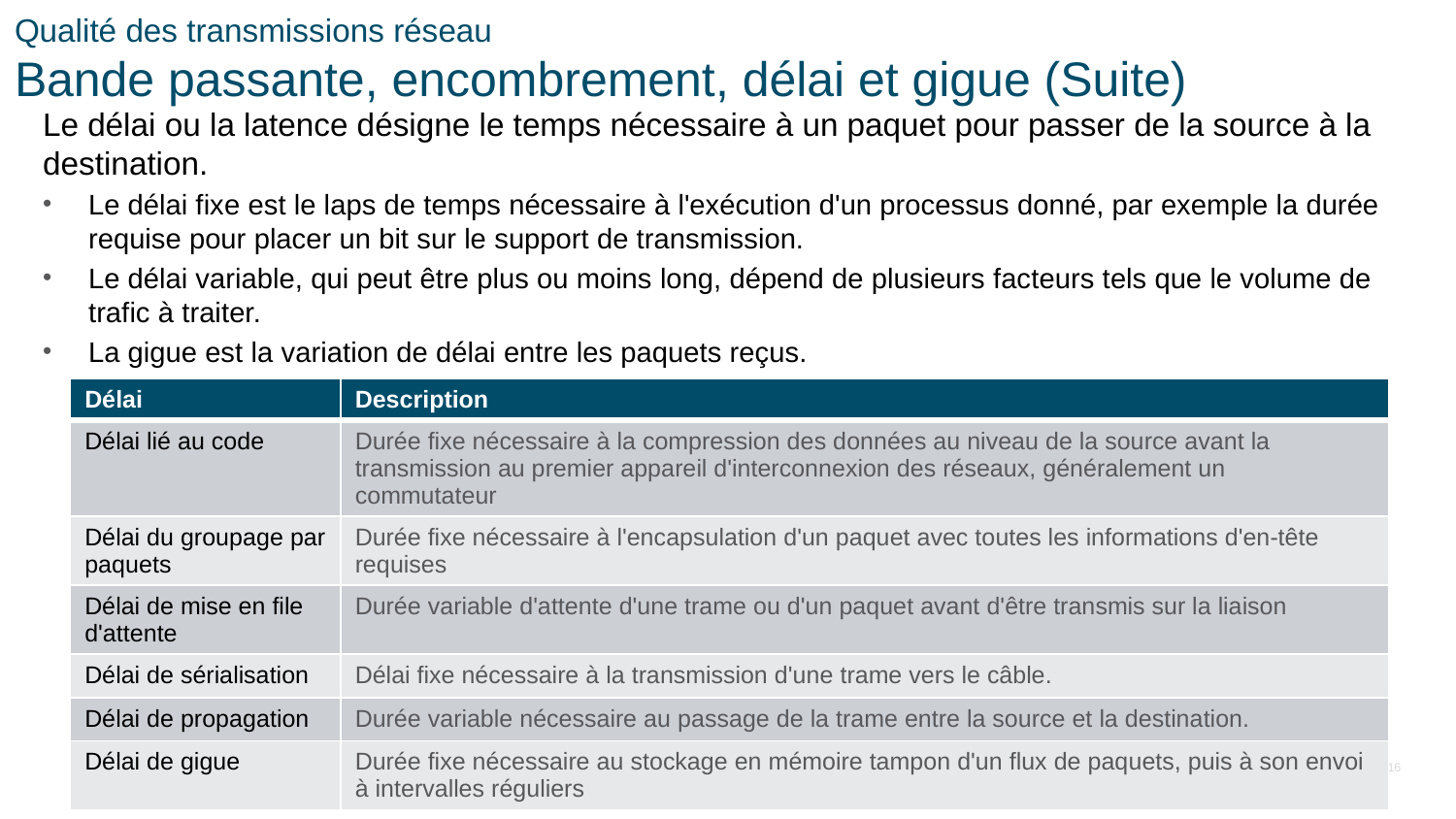

# Qualité des transmissions réseau Bande passante, encombrement, délai et gigue (Suite)
Le délai ou la latence désigne le temps nécessaire à un paquet pour passer de la source à la destination.
Le délai fixe est le laps de temps nécessaire à l'exécution d'un processus donné, par exemple la durée requise pour placer un bit sur le support de transmission.
Le délai variable, qui peut être plus ou moins long, dépend de plusieurs facteurs tels que le volume de trafic à traiter.
La gigue est la variation de délai entre les paquets reçus.
| Délai | Description |
| --- | --- |
| Délai lié au code | Durée fixe nécessaire à la compression des données au niveau de la source avant la transmission au premier appareil d'interconnexion des réseaux, généralement un commutateur |
| Délai du groupage par paquets | Durée fixe nécessaire à l'encapsulation d'un paquet avec toutes les informations d'en-tête requises |
| Délai de mise en file d'attente | Durée variable d'attente d'une trame ou d'un paquet avant d'être transmis sur la liaison |
| Délai de sérialisation | Délai fixe nécessaire à la transmission d'une trame vers le câble. |
| Délai de propagation | Durée variable nécessaire au passage de la trame entre la source et la destination. |
| Délai de gigue | Durée fixe nécessaire au stockage en mémoire tampon d'un flux de paquets, puis à son envoi à intervalles réguliers |